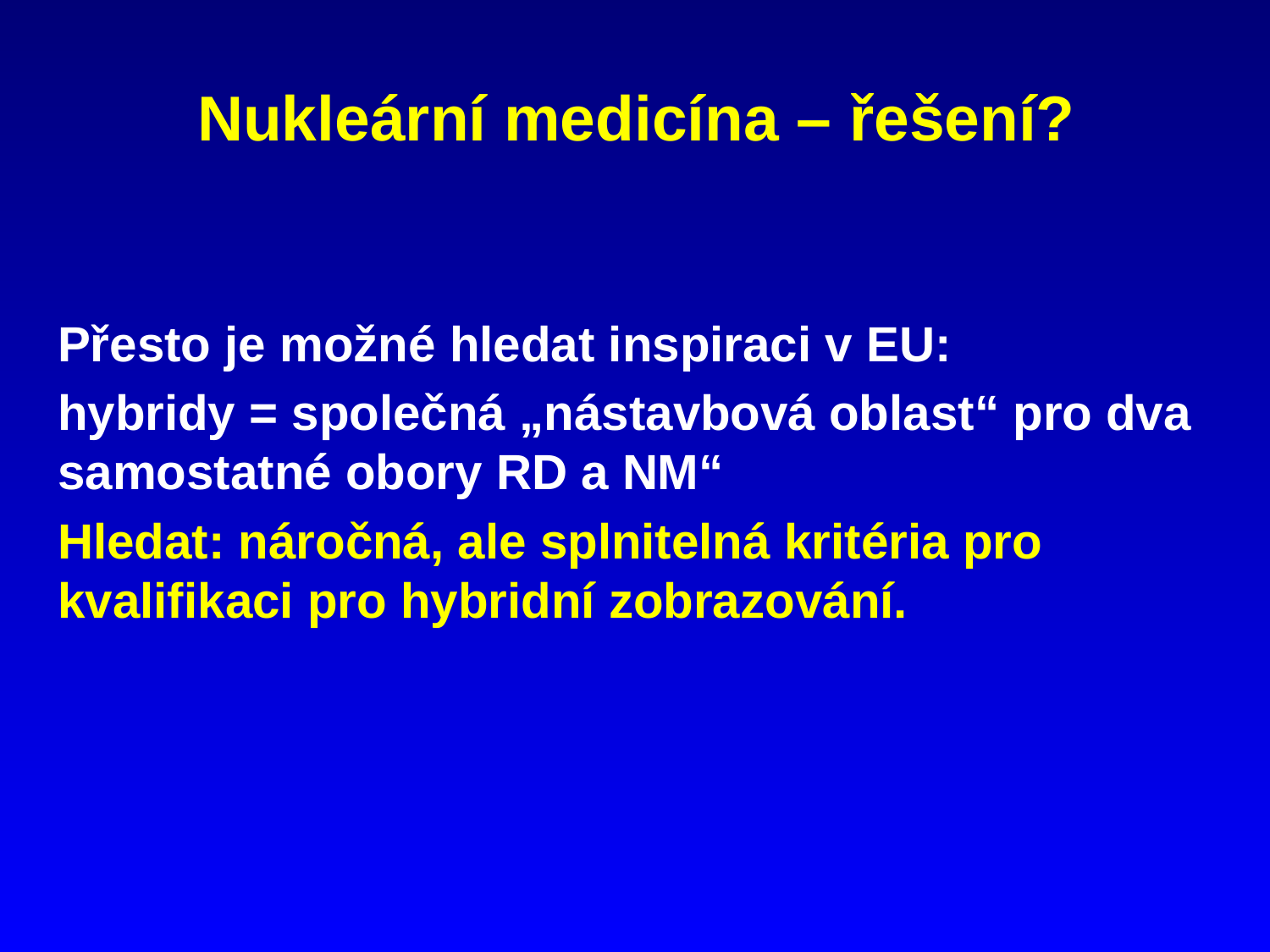

# Nukleární medicína – řešení?

Přesto je možné hledat inspiraci v EU:
hybridy = společná „nástavbová oblast“ pro dva samostatné obory RD a NM“
Hledat: náročná, ale splnitelná kritéria pro kvalifikaci pro hybridní zobrazování.